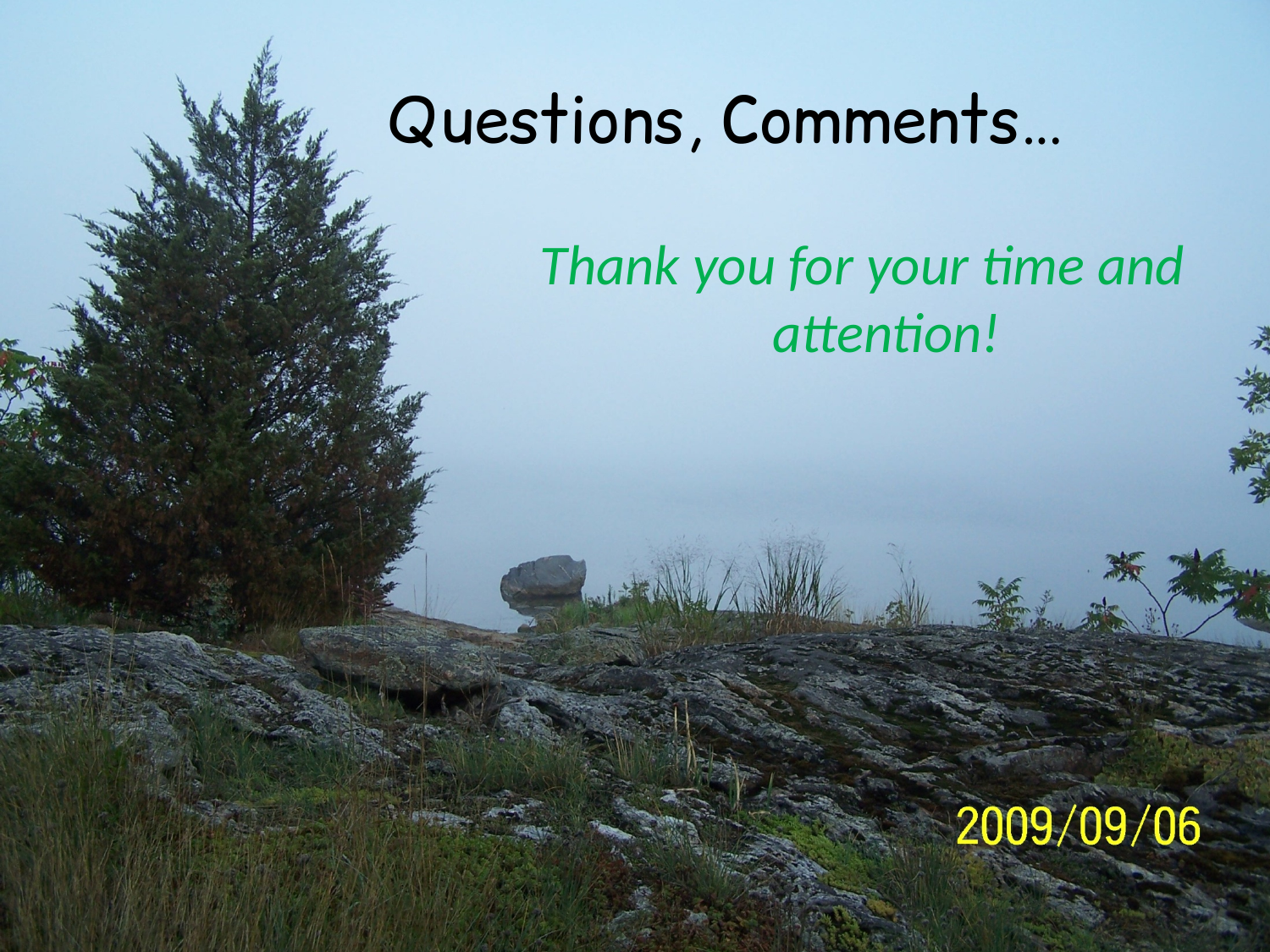

# Questions, Comments…
Thank you for your time and attention!